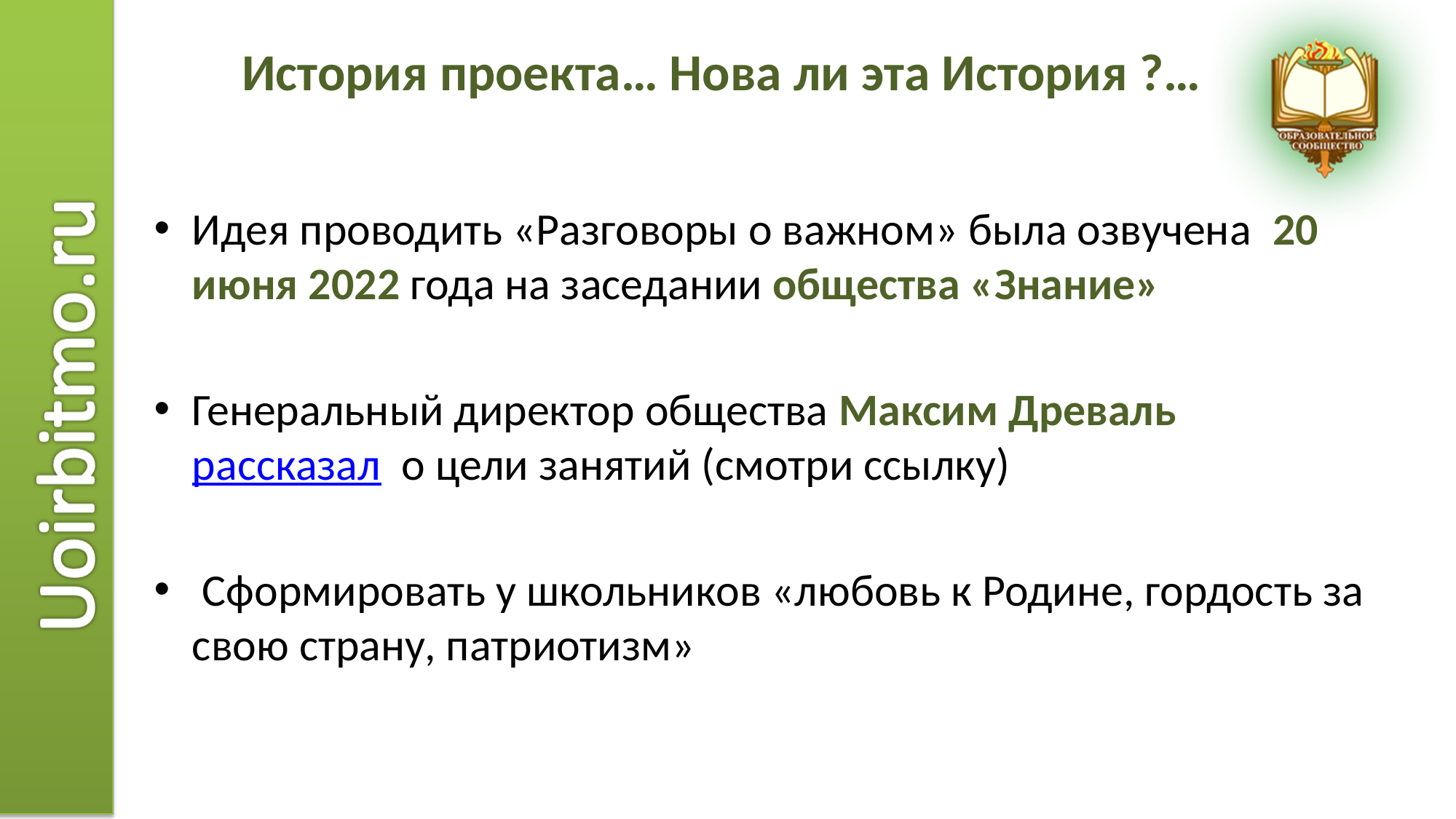

# История проекта… Нова ли эта История ?…
Идея проводить «Разговоры о важном» была озвучена  20 июня 2022 года на заседании общества «Знание»

Генеральный директор общества Максим Древаль рассказал  о цели занятий (смотри ссылку)

 Сформировать у школьников «любовь к Родине, гордость за свою страну, патриотизм»